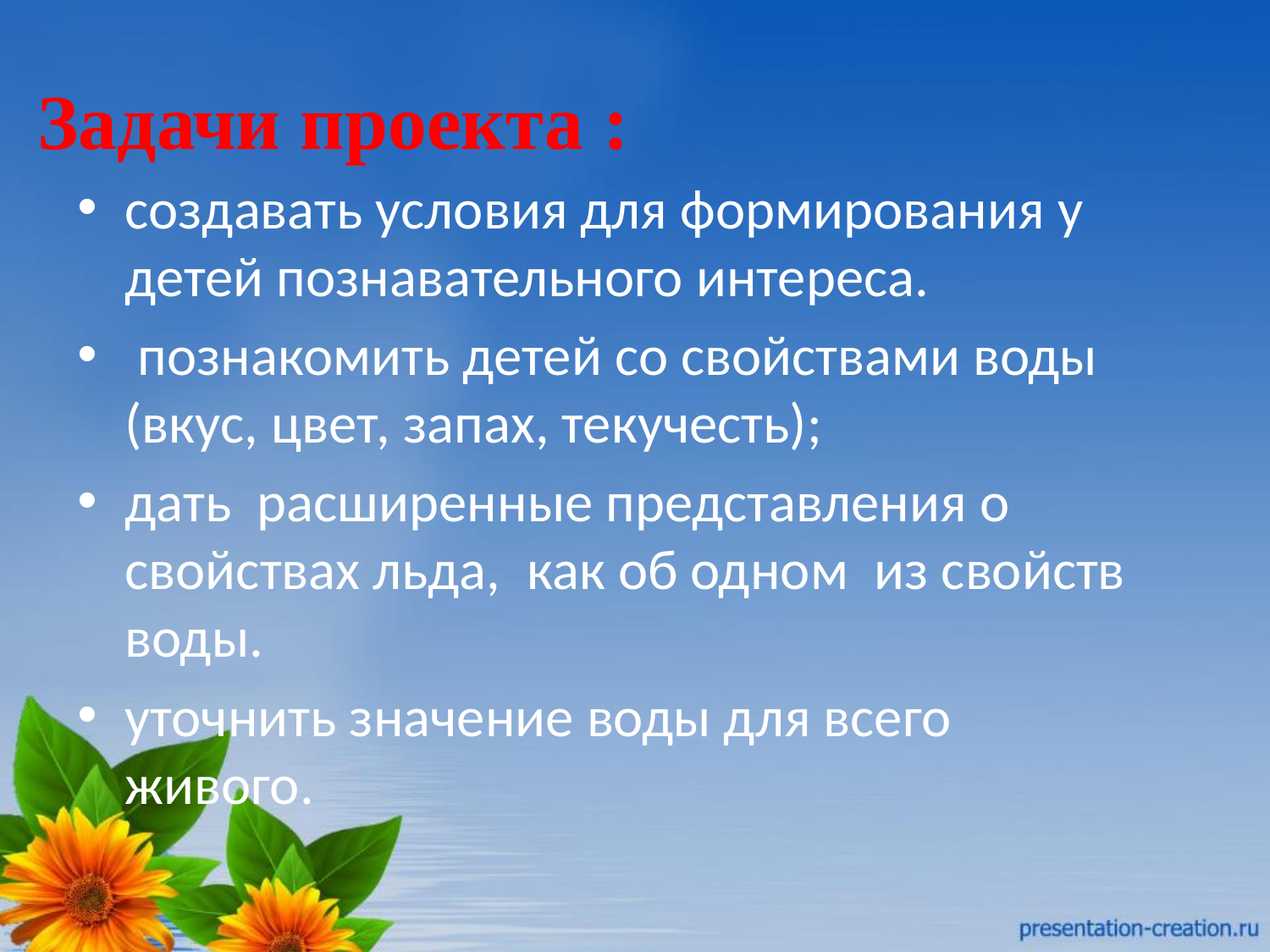

# Задачи проекта :
создавать условия для формирования у детей познавательного интереса.
 познакомить детей со свойствами воды (вкус, цвет, запах, текучесть);
дать  расширенные представления о свойствах льда,  как об одном  из свойств воды.
уточнить значение воды для всего живого.